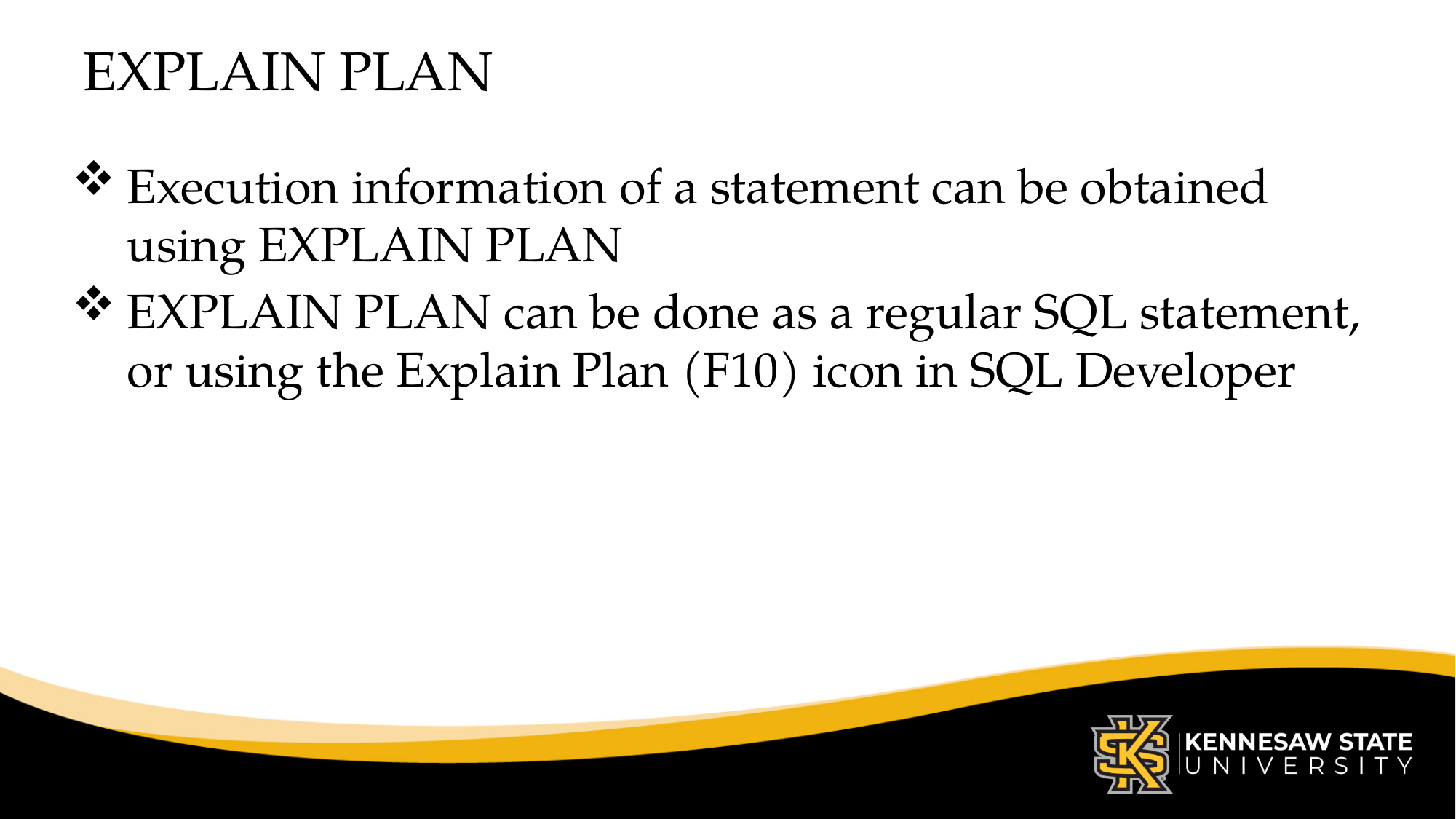

# EXPLAIN PLAN
Execution information of a statement can be obtained using EXPLAIN PLAN
EXPLAIN PLAN can be done as a regular SQL statement, or using the Explain Plan (F10) icon in SQL Developer